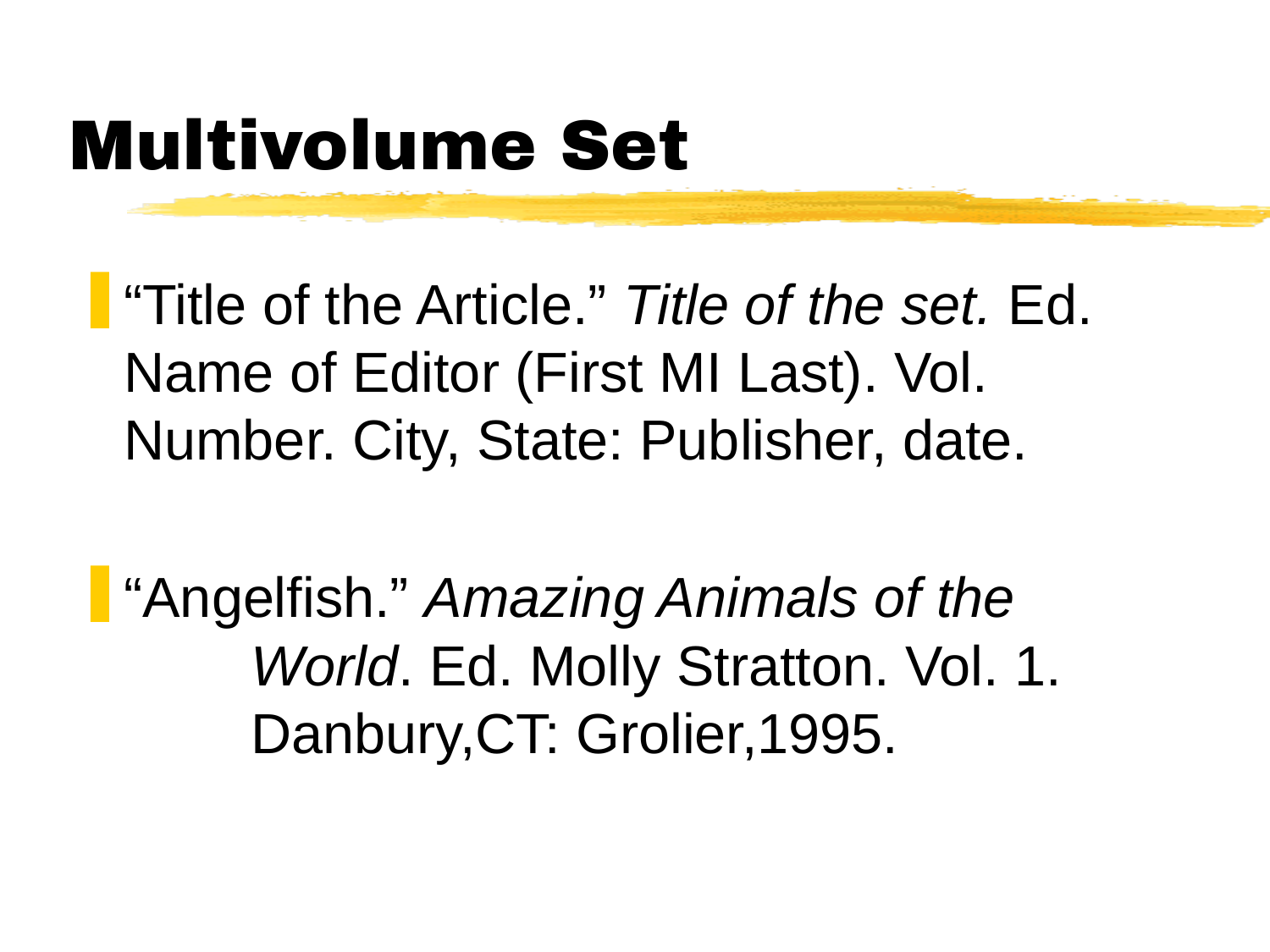

# Multivolume Set
“Title of the Article.” Title of the set. Ed. 	Name of Editor (First MI Last). Vol. 		Number. City, State: Publisher, date.

“Angelfish.” Amazing Animals of the 		World. Ed. Molly Stratton. Vol. 1. 		Danbury,CT: Grolier,1995.